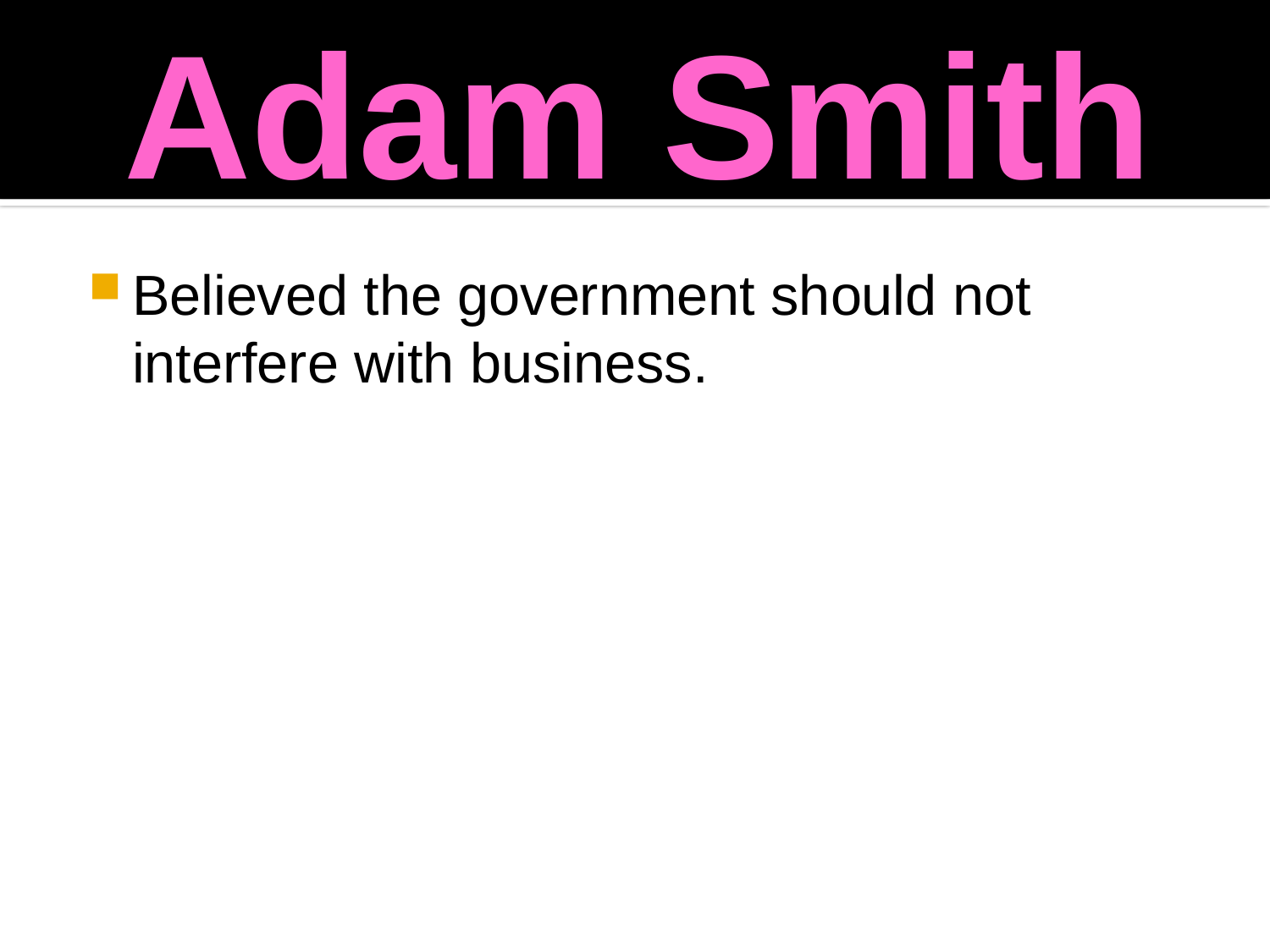

# Adam Smith
Believed the government should not interfere with business.